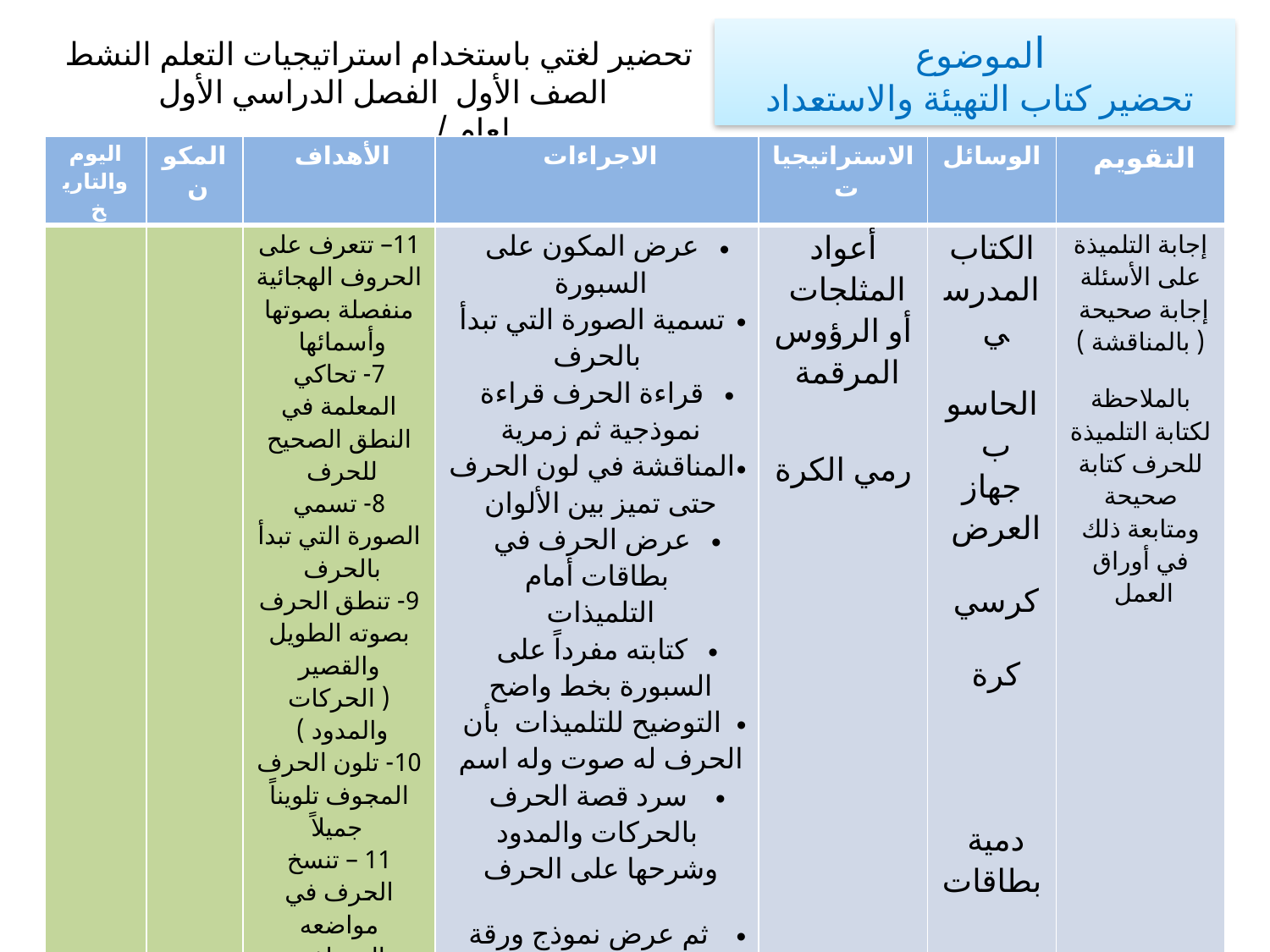

الموضوع
تحضير كتاب التهيئة والاستعداد
تحضير لغتي باستخدام استراتيجيات التعلم النشط
الصف الأول  الفصل الدراسي الأول   لعام / ......................

| اليوم والتاريخ | المكون | الأهداف | الاجراءات | الاستراتيجيات | الوسائل | التقويم |
| --- | --- | --- | --- | --- | --- | --- |
|  |  | 11– تتعرف على الحروف الهجائية منفصلة بصوتها وأسمائها 7- تحاكي المعلمة في النطق الصحيح للحرف 8- تسمي الصورة التي تبدأ بالحرف 9- تنطق الحرف بصوته الطويل والقصير ( الحركات والمدود ) 10- تلون الحرف المجوف تلويناً جميلاً 11 – تنسخ الحرف في مواضعه المختلفة 12 – تحرص على الاتقان والجمال والترتيب والجودة عند أدائها لعملها 13 – تتعود تحمل المسؤولية وتأدية عملها بمفردها | عرض المكون على السبورة تسمية الصورة التي تبدأ بالحرف قراءة الحرف قراءة نموذجية ثم زمرية المناقشة في لون الحرف حتى تميز بين الألوان عرض الحرف في بطاقات أمام التلميذات كتابته مفرداً على السبورة بخط واضح التوضيح للتلميذات بأن الحرف له صوت وله اسم سرد قصة الحرف بالحركات والمدود وشرحها على الحرف ثم عرض نموذج ورقة العمل على السبورة وشرح كيفية كتابة الحرف بالحركات والمدود وفي أوضاعه المختلفة | أعواد المثلجات أو الرؤوس المرقمة رمي الكرة | الكتاب المدرسي الحاسوب جهاز العرض كرسي كرة دمية بطاقات | إجابة التلميذة على الأسئلة إجابة صحيحة ( بالمناقشة ) بالملاحظة لكتابة التلميذة للحرف كتابة صحيحة ومتابعة ذلك في أوراق العمل |
| اليوم والتاريخ | المكون | الأهداف | الاجراءات | الاستراتيجيات | الوسائل | التقويم |
| --- | --- | --- | --- | --- | --- | --- |
|  | التمهيد | 1 - تقرأ كلمات وجمل من الدرس السابق 2- تصوب الخطأ الذي تقع فيه زميلتها 3- تجيب عن أسئلة المناقشة في الدرس السابق 4- تستنتج عنوان الدرس الجديد | قراءة كلمات وجمل الدرس السابق | أعواد المثلجات أو الرؤوس المرقمة | الكتاب المدرسي | قراءة التلميذة للكلمات قراءة صحيحة |
|  |  |  | المناقشة في الدرس السابق 1- ماذاتعلمت عن حرف الضاد ؟ 2- اكتبي حرف الضاد في مواضعه المختلفة ؟ 3- كيف ينطق حرف (ض )بالصوت القصير والطويل ؟ 4- ماذا استفدت من الدرس السابق ؟ | الكرسي الساخن رمي الكرة | كرسي كرة | إجابة التلميذة على الأسئلة إجابة صحيحة |
|  |  |  | سرد قصة تحتوي على كلمات فيها الحرف الجديد ثم التركيزعلى الكلمات حتى تستنتج العنوان أو عرض أشياء تبدأ بالحرف المدروس | الدمى صندوق المفاجآت | دمية بطاقات صور مجسمات | الملاحظة والتحدث عن ما تشاهده ثم تستنتج العنوان |